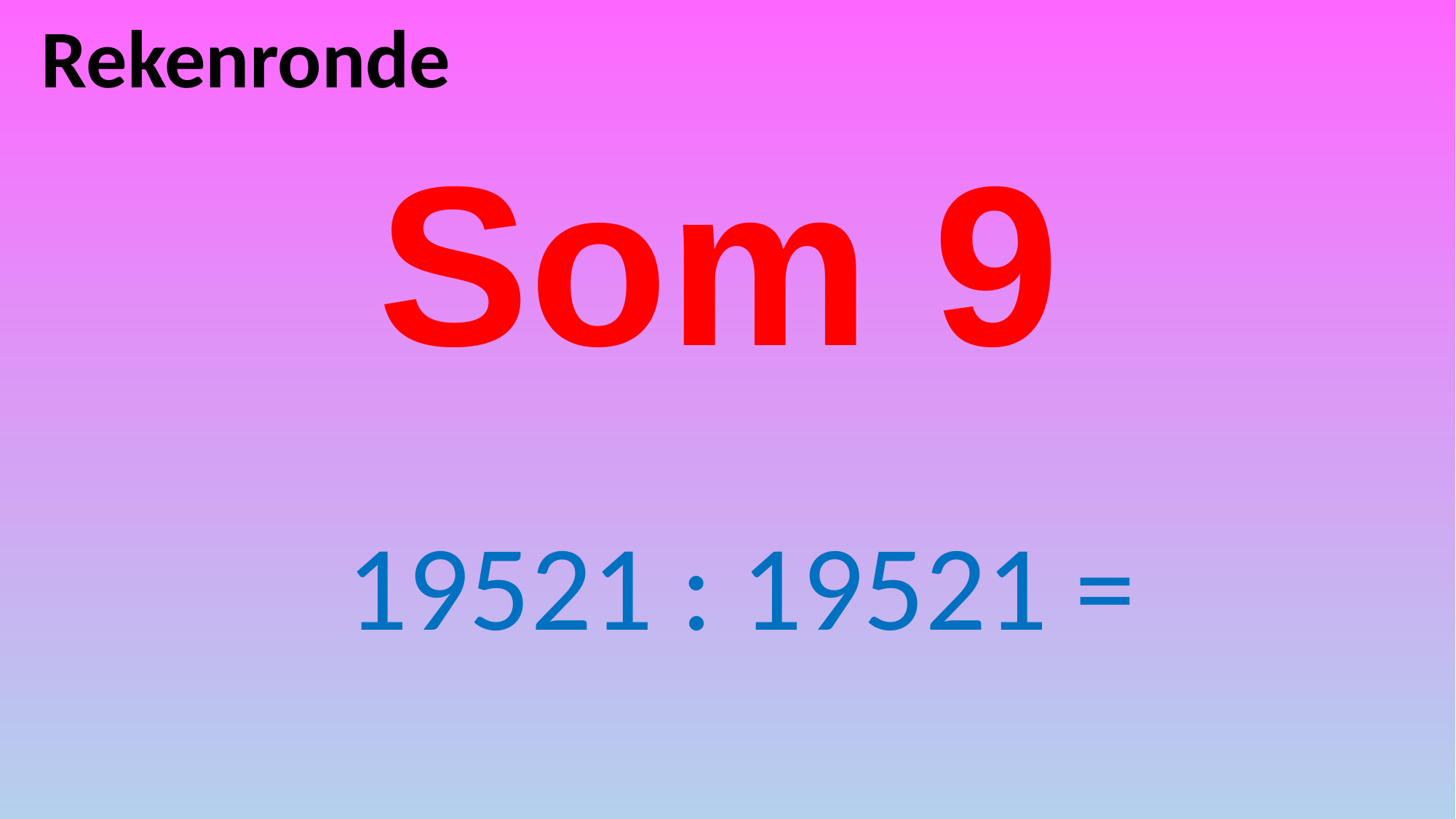

Rekenronde
# Som 9
19521 : 19521 =